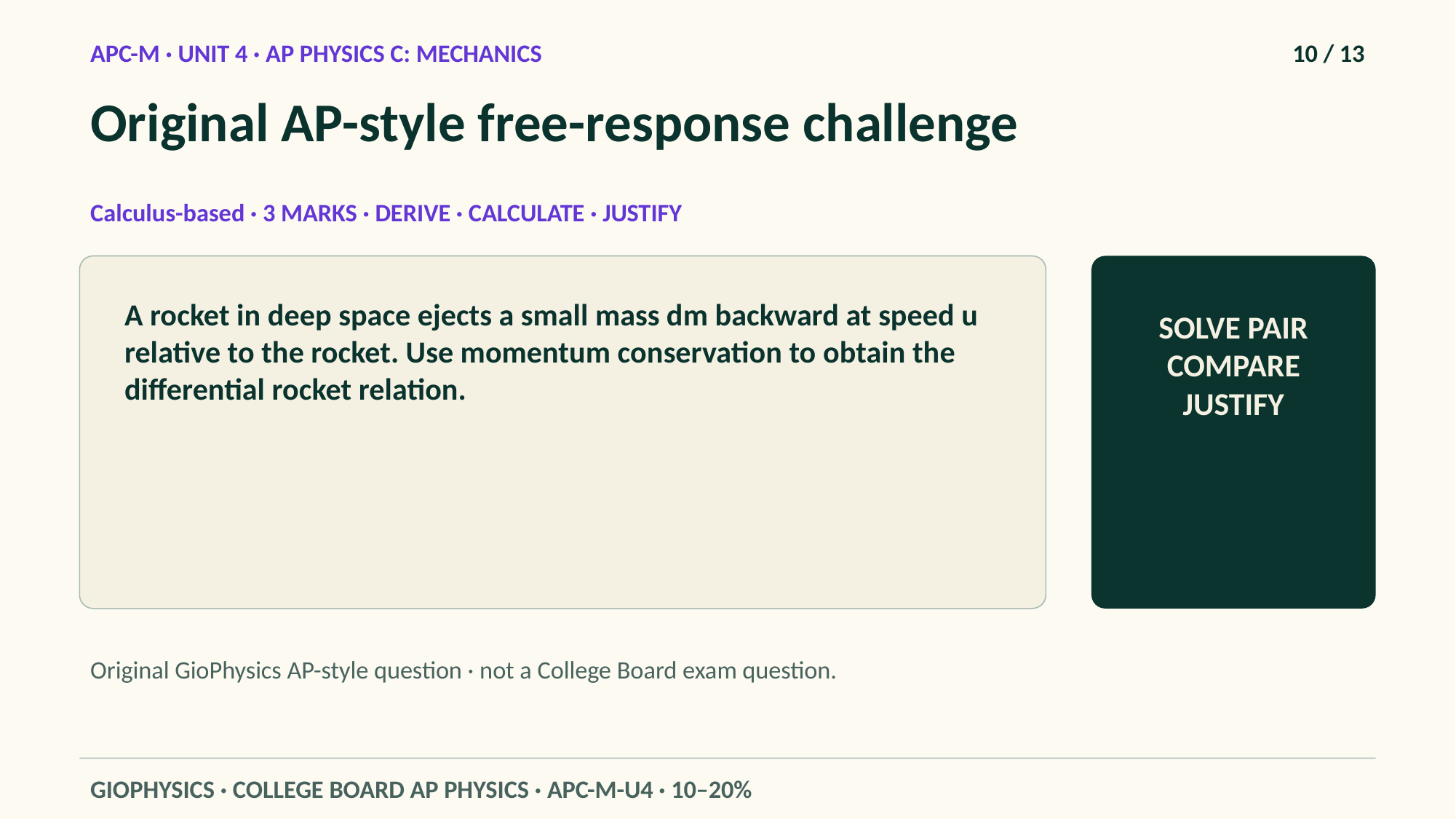

APC-M · UNIT 4 · AP PHYSICS C: MECHANICS
10 / 13
Original AP-style free-response challenge
Calculus-based · 3 MARKS · DERIVE · CALCULATE · JUSTIFY

A rocket in deep space ejects a small mass dm backward at speed u relative to the rocket. Use momentum conservation to obtain the differential rocket relation.
SOLVE PAIR COMPARE JUSTIFY
Original GioPhysics AP-style question · not a College Board exam question.

GIOPHYSICS · COLLEGE BOARD AP PHYSICS · APC-M-U4 · 10–20%